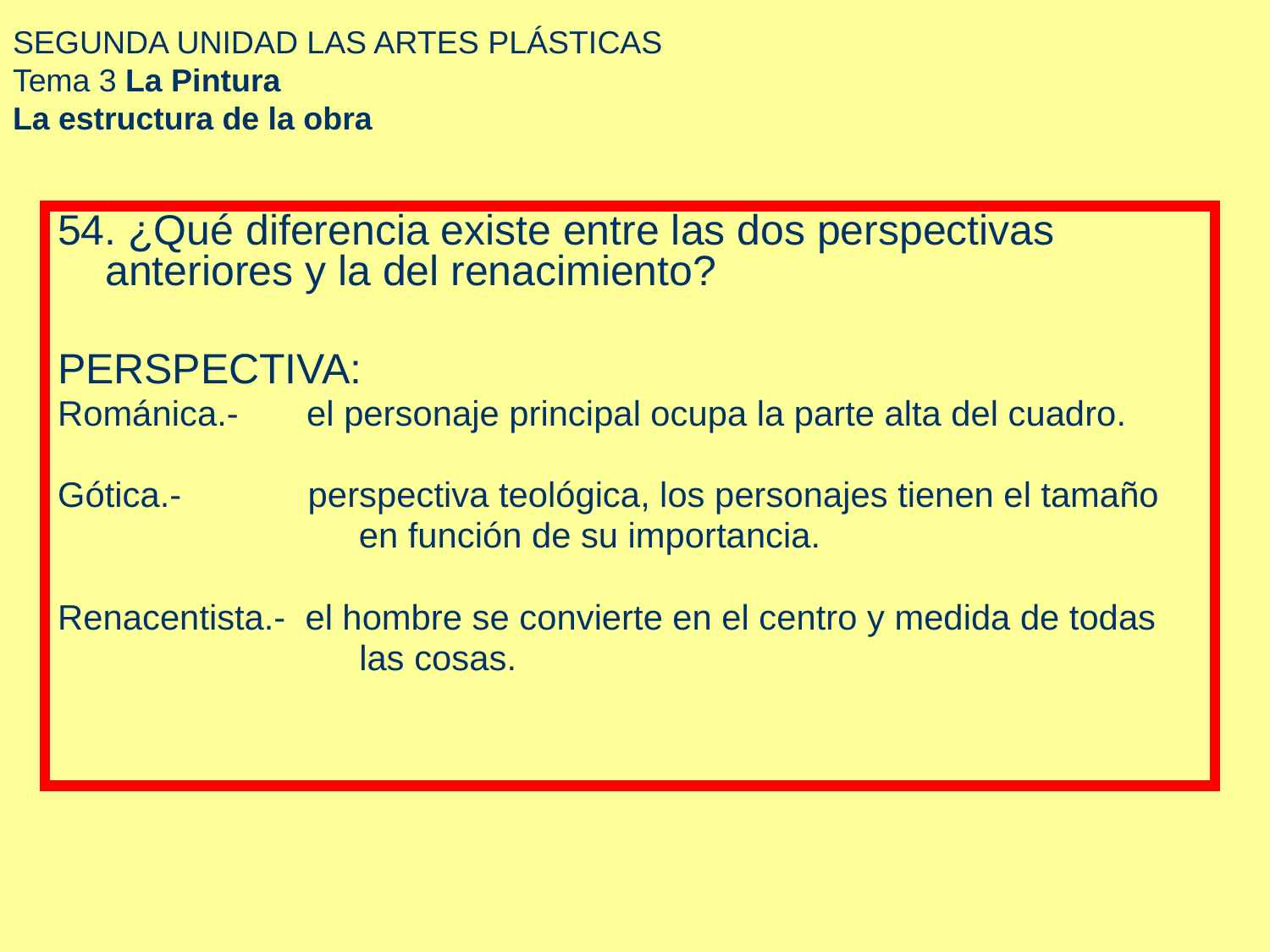

# SEGUNDA UNIDAD LAS ARTES PLÁSTICAS Tema 3 La Pintura La estructura de la obra
54. ¿Qué diferencia existe entre las dos perspectivas anteriores y la del renacimiento?

PERSPECTIVA:
Románica.-       el personaje principal ocupa la parte alta del cuadro.

Gótica.-             perspectiva teológica, los personajes tienen el tamaño
		             en función de su importancia.

Renacentista.-  el hombre se convierte en el centro y medida de todas
			las cosas.